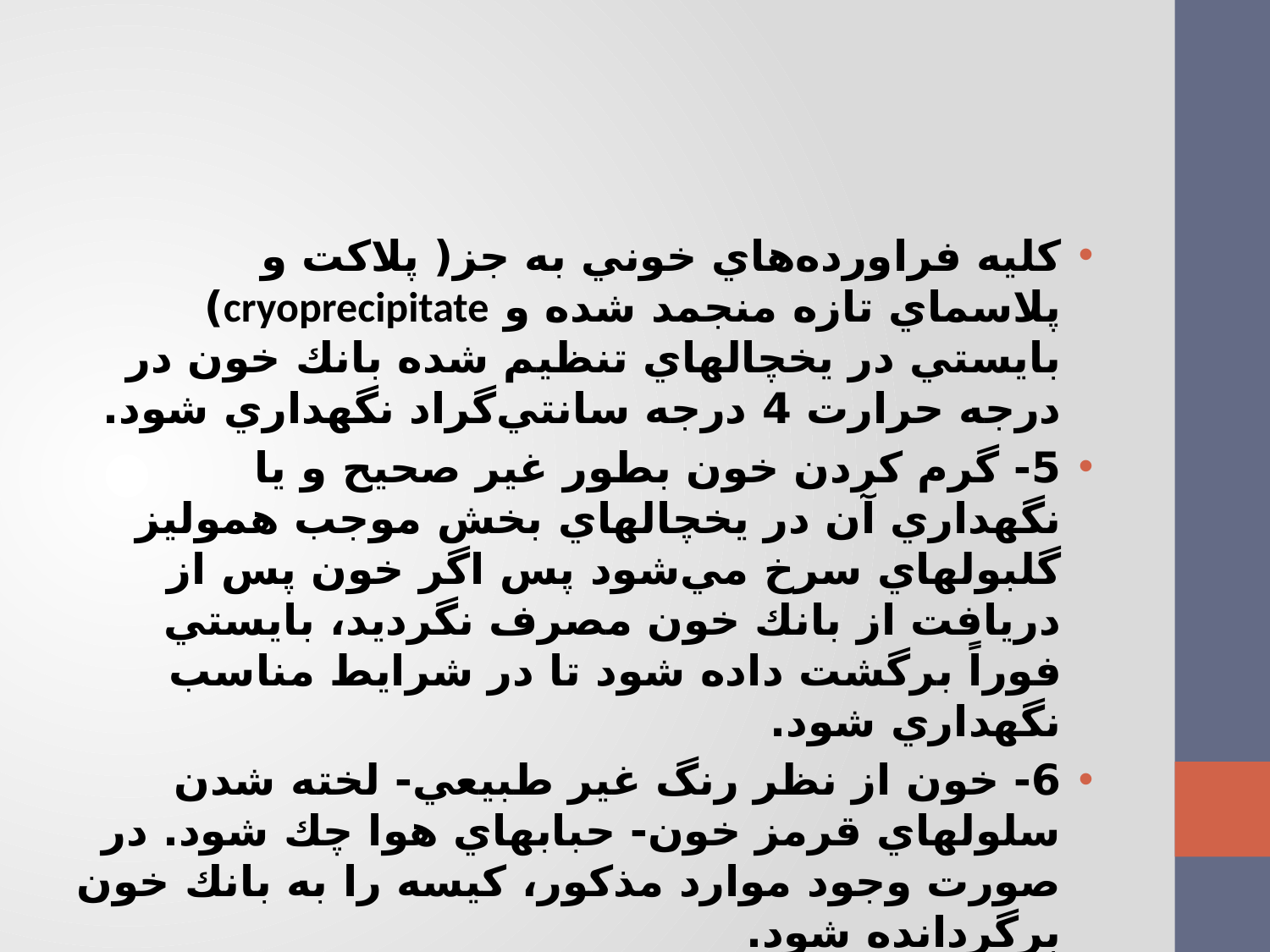

#
كليه فراورده‌هاي خوني به جز( پلاكت و پلاسماي تازه منجمد شده و cryoprecipitate) بايستي در يخچالهاي تنظيم شده بانك خون در درجه حرارت 4 درجه سانتي‌گراد نگهداري شود.
5- گرم كردن خون بطور غير صحيح و يا نگهداري آن در يخچالهاي بخش موجب هموليز گلبولهاي سرخ مي‌شود پس اگر خون پس از دريافت از بانك خون مصرف نگرديد، بايستي فوراً برگشت داده شود تا در شرايط مناسب نگهداري شود.
6- خون از نظر رنگ غير طبيعي- لخته شدن سلولهاي قرمز خون- حبابهاي هوا چك شود. در صورت وجود موارد مذکور، كيسه را به بانك خون برگردانده شود.